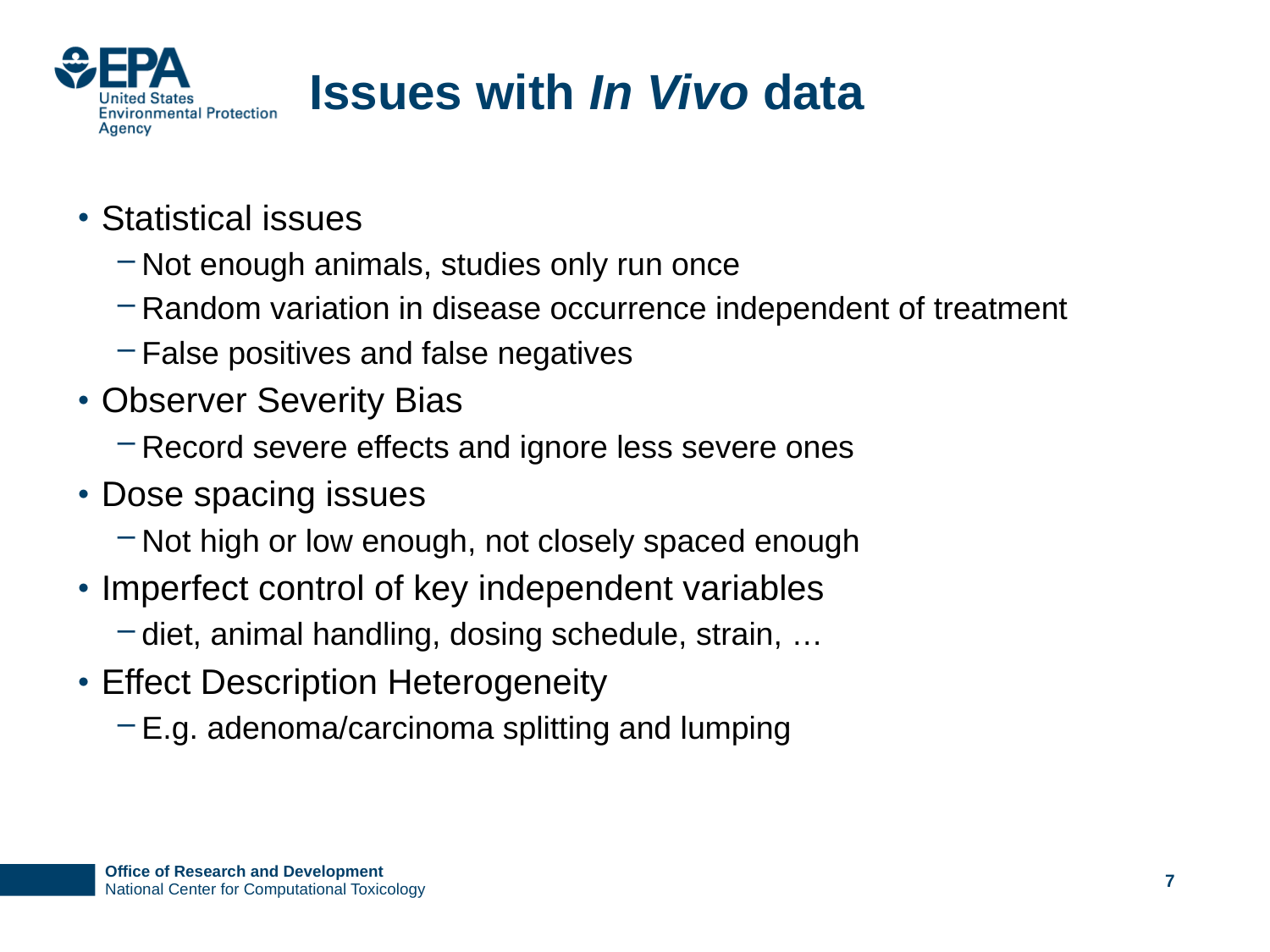

# Issues with In Vivo data
Statistical issues
Not enough animals, studies only run once
Random variation in disease occurrence independent of treatment
False positives and false negatives
Observer Severity Bias
Record severe effects and ignore less severe ones
Dose spacing issues
Not high or low enough, not closely spaced enough
Imperfect control of key independent variables
diet, animal handling, dosing schedule, strain, …
Effect Description Heterogeneity
E.g. adenoma/carcinoma splitting and lumping

7